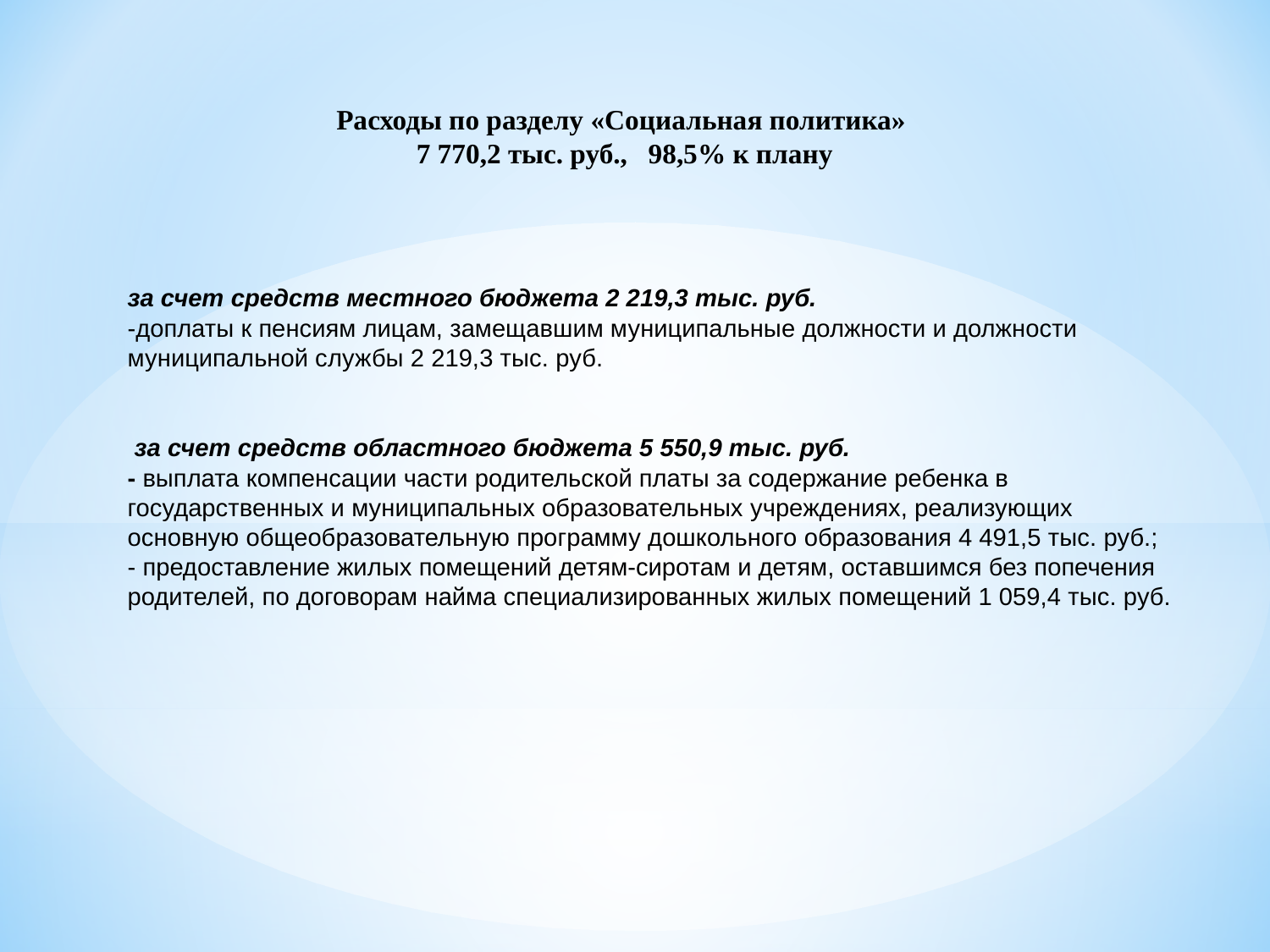

Расходы по разделу «Социальная политика»
7 770,2 тыс. руб.,   98,5% к плану
за счет средств местного бюджета 2 219,3 тыс. руб.
-доплаты к пенсиям лицам, замещавшим муниципальные должности и должности муниципальной службы 2 219,3 тыс. руб.

 за счет средств областного бюджета 5 550,9 тыс. руб.
- выплата компенсации части родительской платы за содержание ребенка в государственных и муниципальных образовательных учреждениях, реализующих основную общеобразовательную программу дошкольного образования 4 491,5 тыс. руб.;
- предоставление жилых помещений детям-сиротам и детям, оставшимся без попечения родителей, по договорам найма специализированных жилых помещений 1 059,4 тыс. руб.